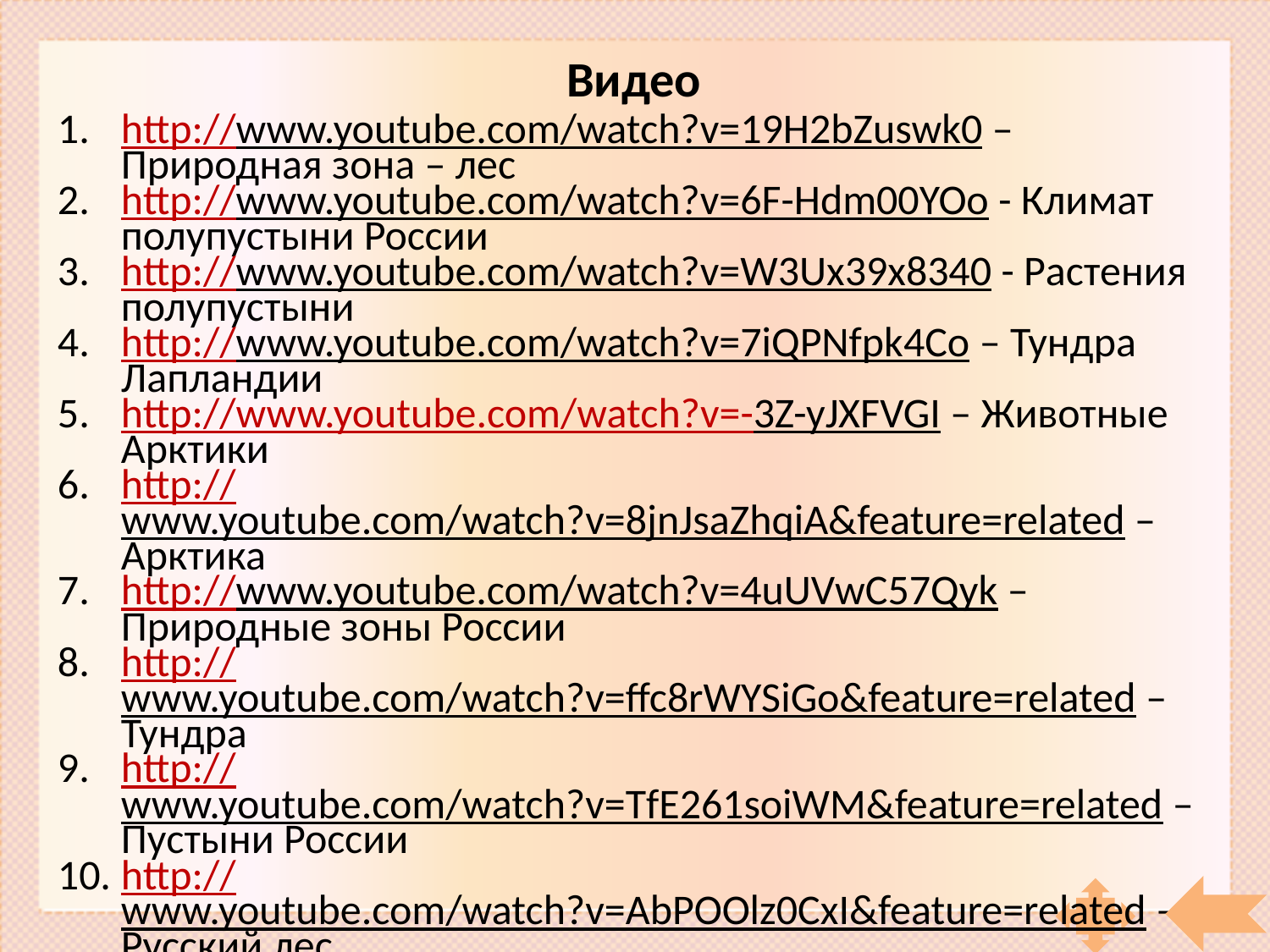

Видео
http://www.youtube.com/watch?v=19H2bZuswk0 – Природная зона – лес
http://www.youtube.com/watch?v=6F-Hdm00YOo - Климат полупустыни России
http://www.youtube.com/watch?v=W3Ux39x8340 - Растения полупустыни
http://www.youtube.com/watch?v=7iQPNfpk4Co – Тундра Лапландии
http://www.youtube.com/watch?v=-3Z-yJXFVGI – Животные Арктики
http://www.youtube.com/watch?v=8jnJsaZhqiA&feature=related – Арктика
http://www.youtube.com/watch?v=4uUVwC57Qyk – Природные зоны России
http://www.youtube.com/watch?v=ffc8rWYSiGo&feature=related – Тундра
http://www.youtube.com/watch?v=TfE261soiWM&feature=related – Пустыни России
http://www.youtube.com/watch?v=AbPOOlz0CxI&feature=related – Русский лес